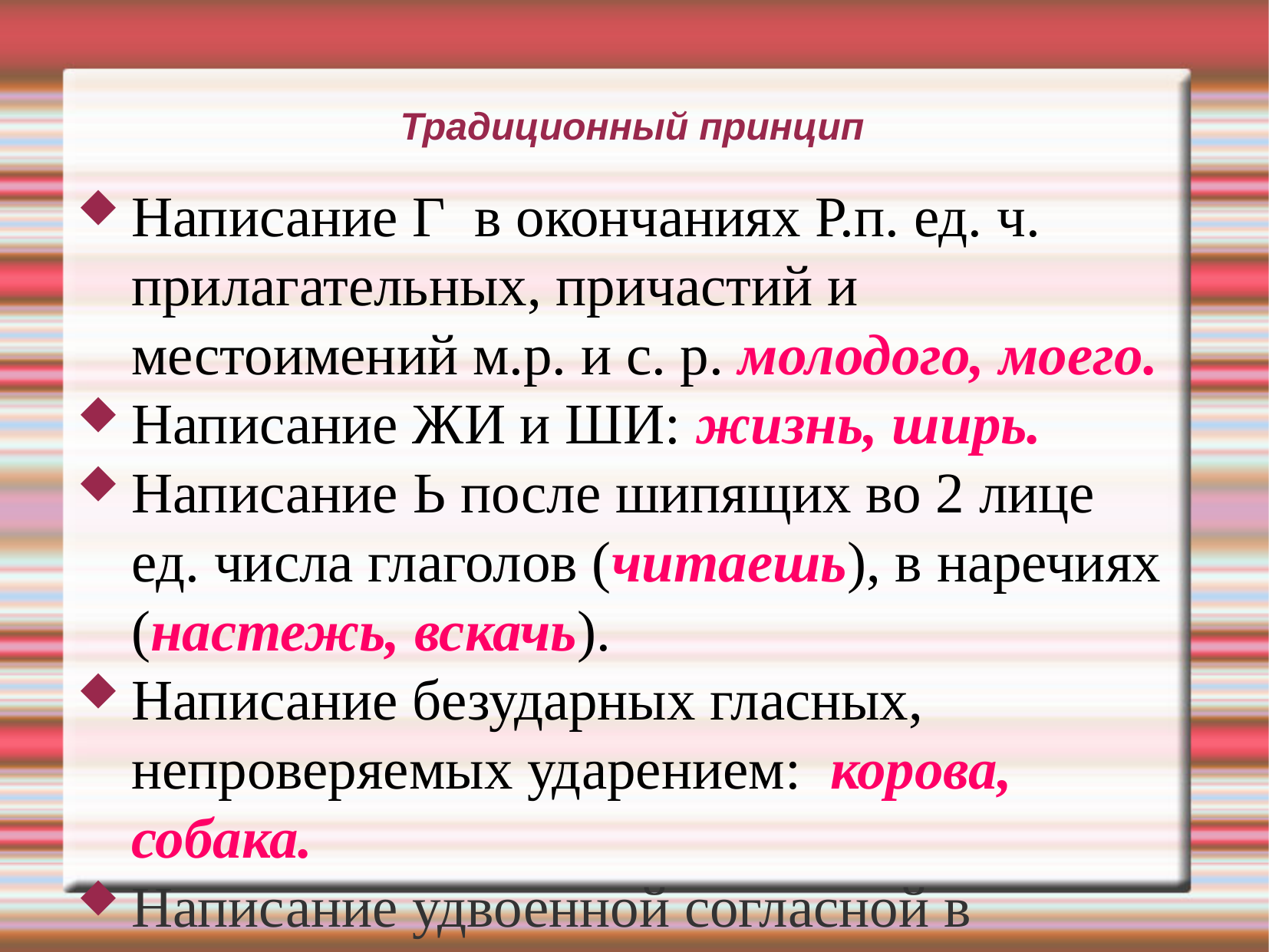

Традиционный принцип
Написание Г  в окончаниях Р.п. ед. ч. прилагательных, причастий и местоимений м.р. и с. р. молодого, моего.
Написание ЖИ и ШИ: жизнь, ширь.
Написание Ь после шипящих во 2 лице ед. числа глаголов (читаешь), в наречиях (настежь, вскачь).
Написание безударных гласных, непроверяемых ударением:  корова, собака.
Написание удвоенной согласной в заимствованных словах: терраса